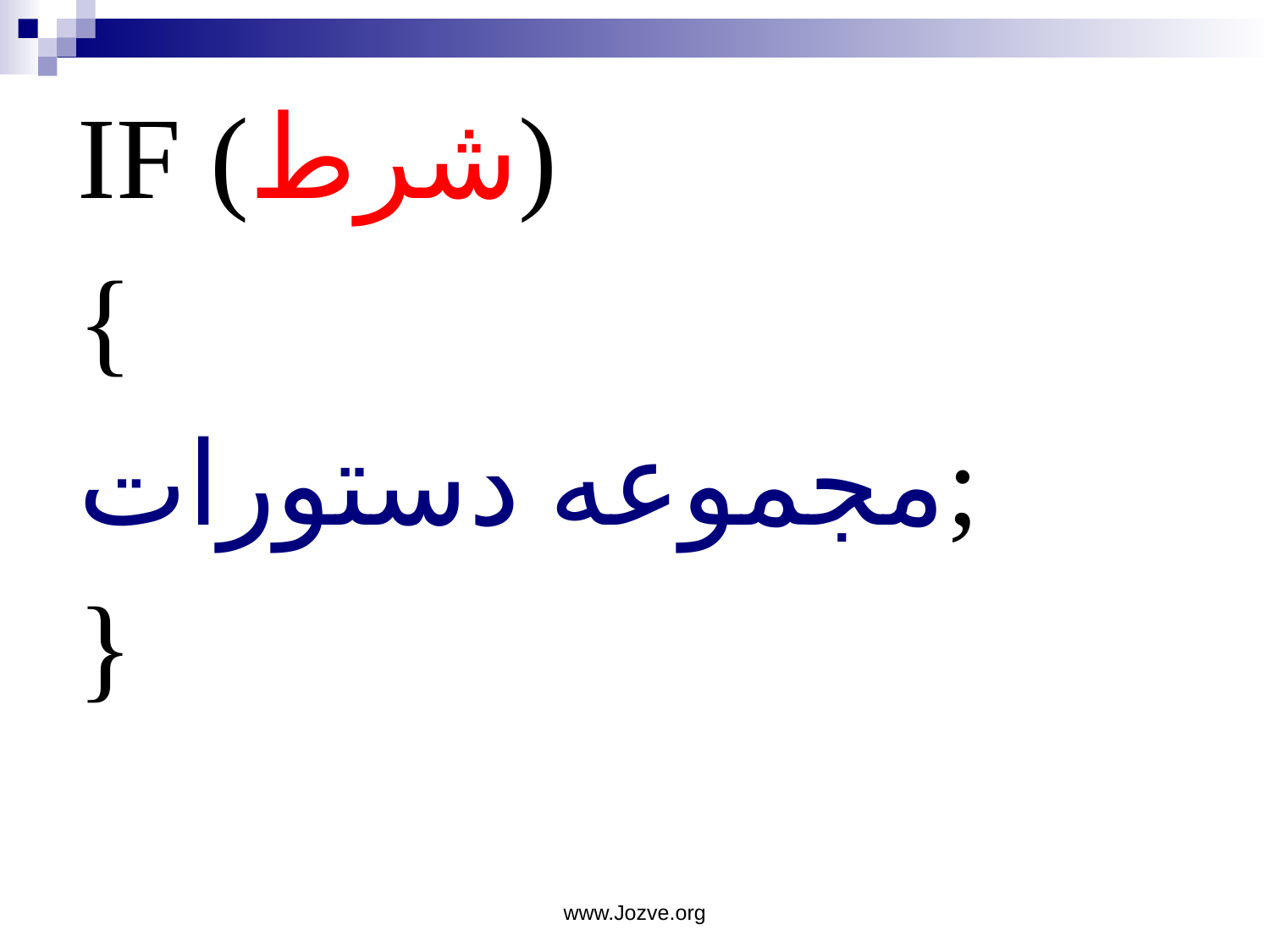

IF (شرط)
{
مجموعه دستورات;
}

www.Jozve.org